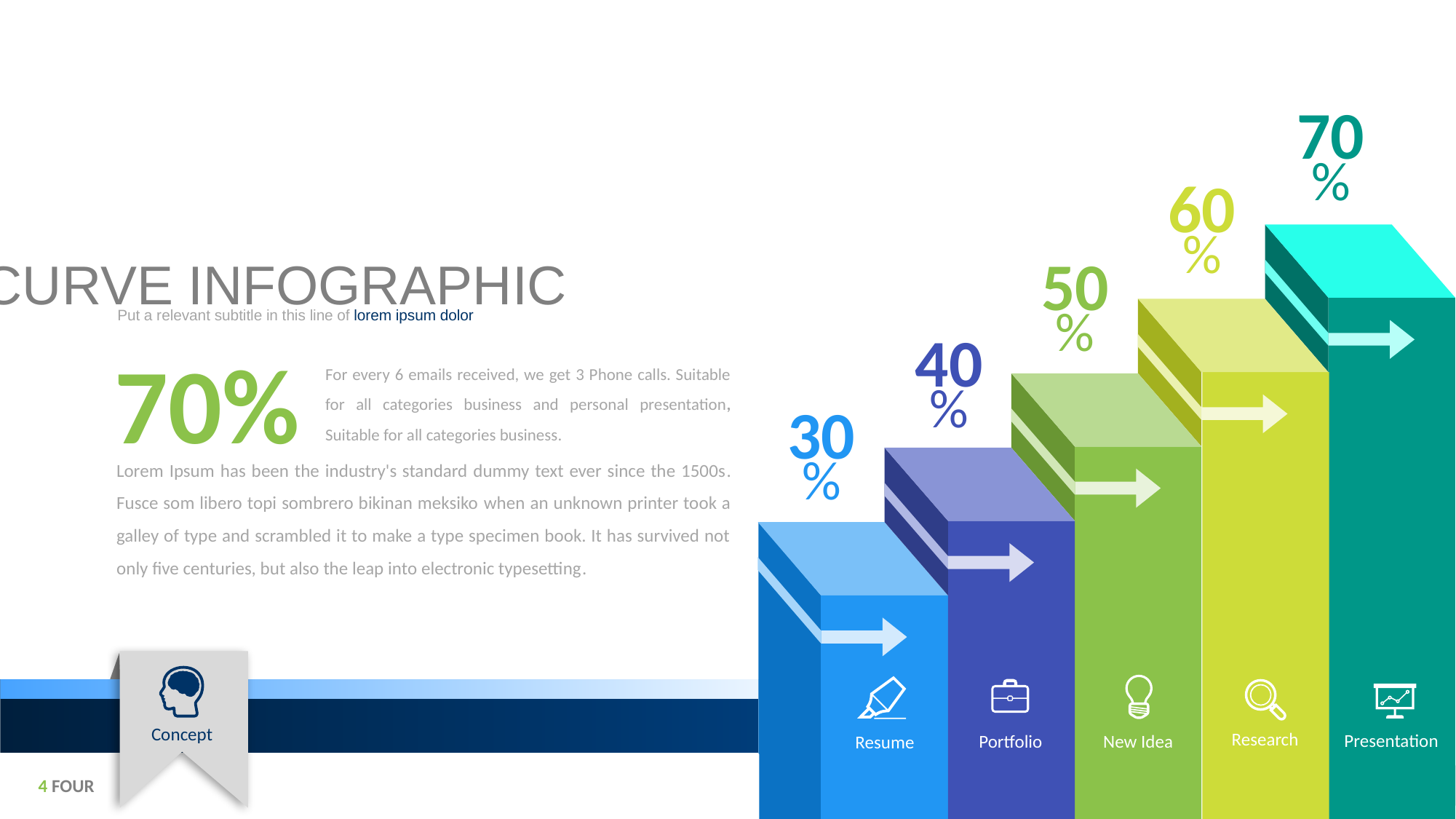

70
%
60
%

CURVE INFOGRAPHIC

50
%

Put a relevant subtitle in this line of lorem ipsum dolor
70%

40
%
For every 6 emails received, we get 3 Phone calls. Suitable for all categories business and personal presentation, Suitable for all categories business.

30
%
Lorem Ipsum has been the industry's standard dummy text ever since the 1500s. Fusce som libero topi sombrero bikinan meksiko when an unknown printer took a galley of type and scrambled it to make a type specimen book. It has survived not only five centuries, but also the leap into electronic typesetting.

Concept
Research
Presentation
New Idea
Portfolio
Resume
20